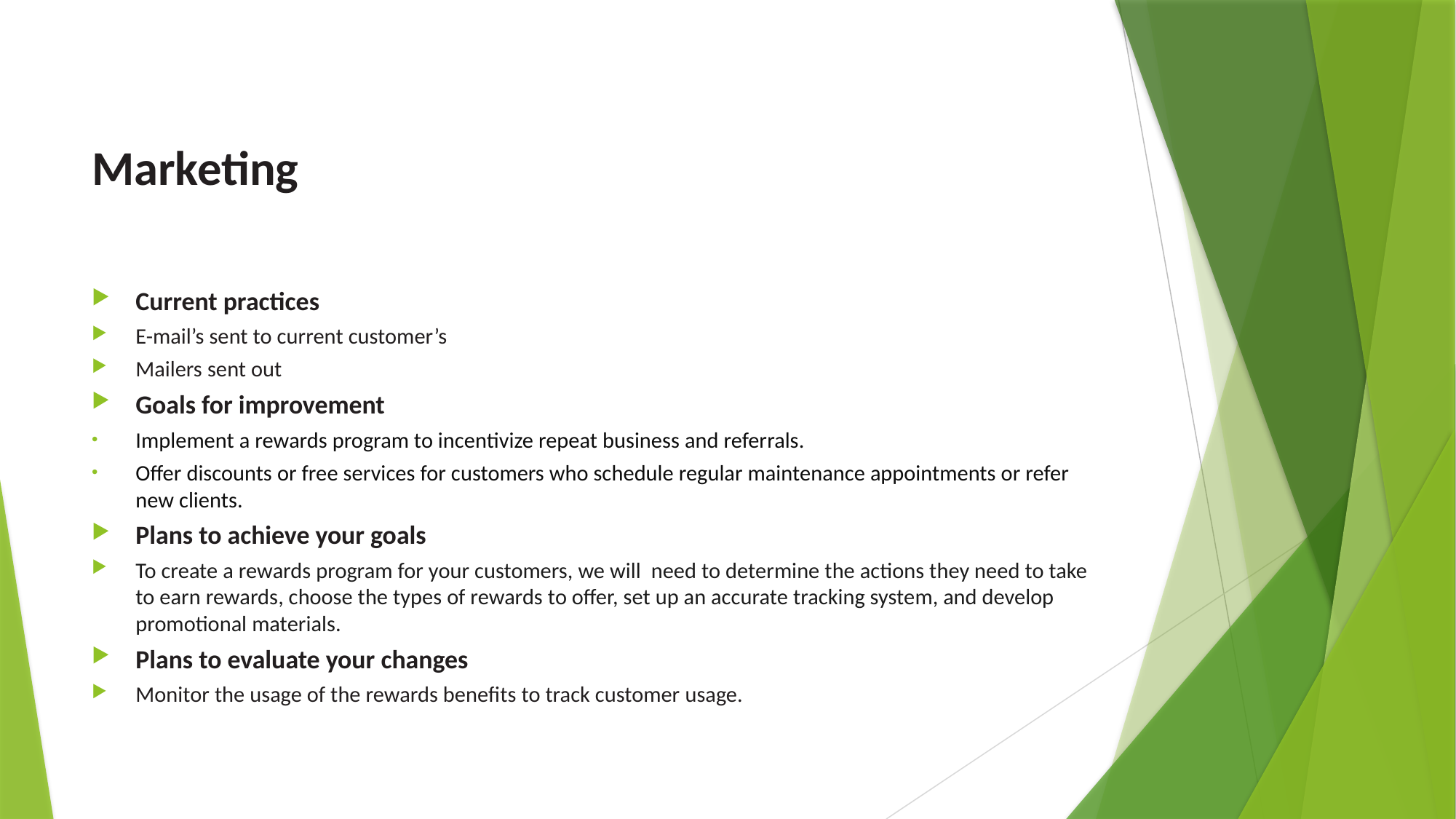

# Marketing

Current practices
E-mail’s sent to current customer’s
Mailers sent out
Goals for improvement
Implement a rewards program to incentivize repeat business and referrals.
Offer discounts or free services for customers who schedule regular maintenance appointments or refer new clients.
Plans to achieve your goals
To create a rewards program for your customers, we will  need to determine the actions they need to take to earn rewards, choose the types of rewards to offer, set up an accurate tracking system, and develop promotional materials.
Plans to evaluate your changes
Monitor the usage of the rewards benefits to track customer usage.